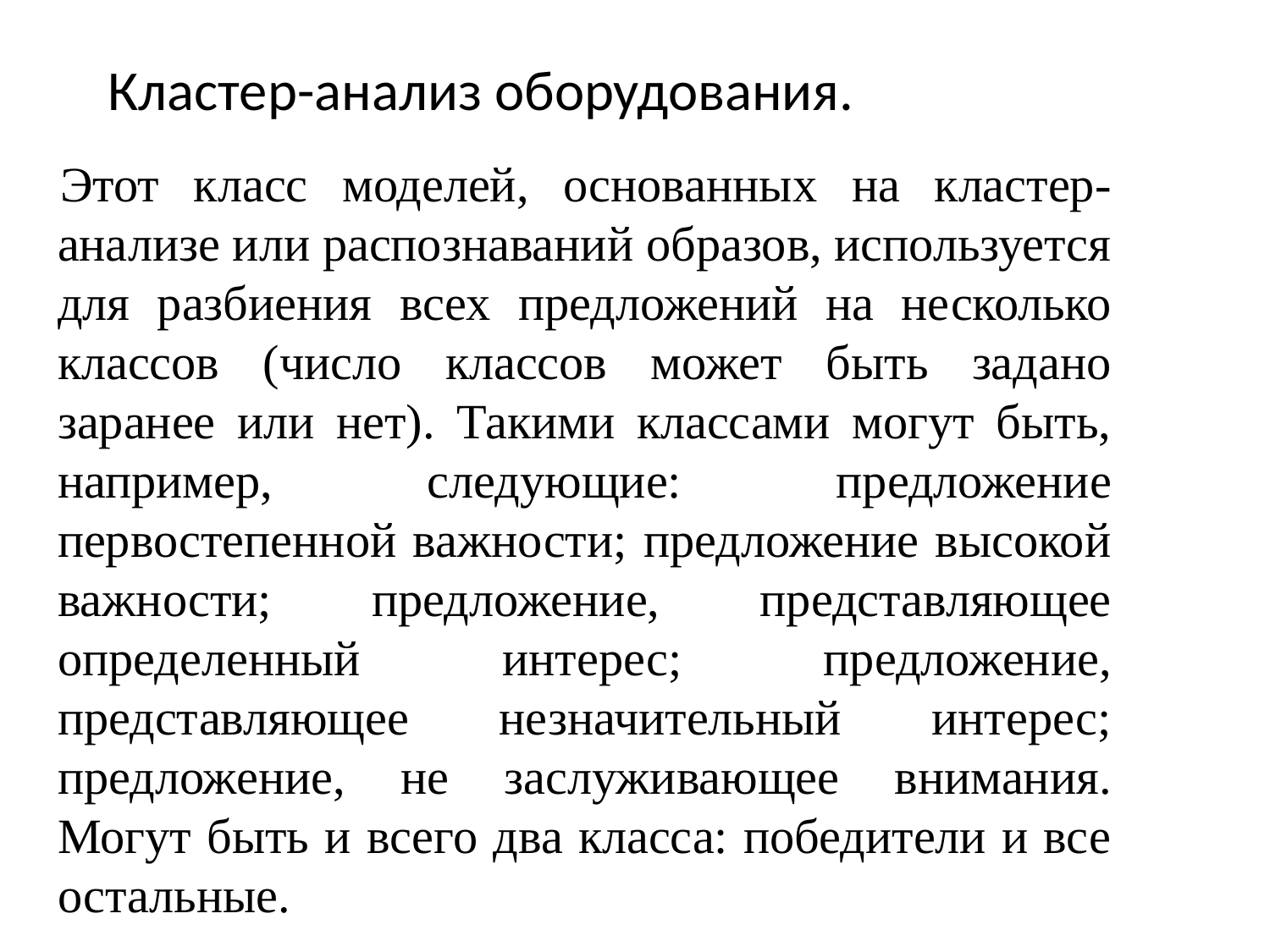

# Кластер-анализ оборудования.
Этот класс моделей, основанных на кластер-анализе или распознаваний образов, используется для разбиения всех предложений на несколько классов (число классов может быть задано заранее или нет). Такими классами могут быть, например, следующие: предложение первостепенной важности; предложение высокой важности; предложение, представляющее определенный интерес; предложение, представляющее незначительный интерес; предложение, не заслуживающее внимания. Могут быть и всего два класса: победители и все остальные.